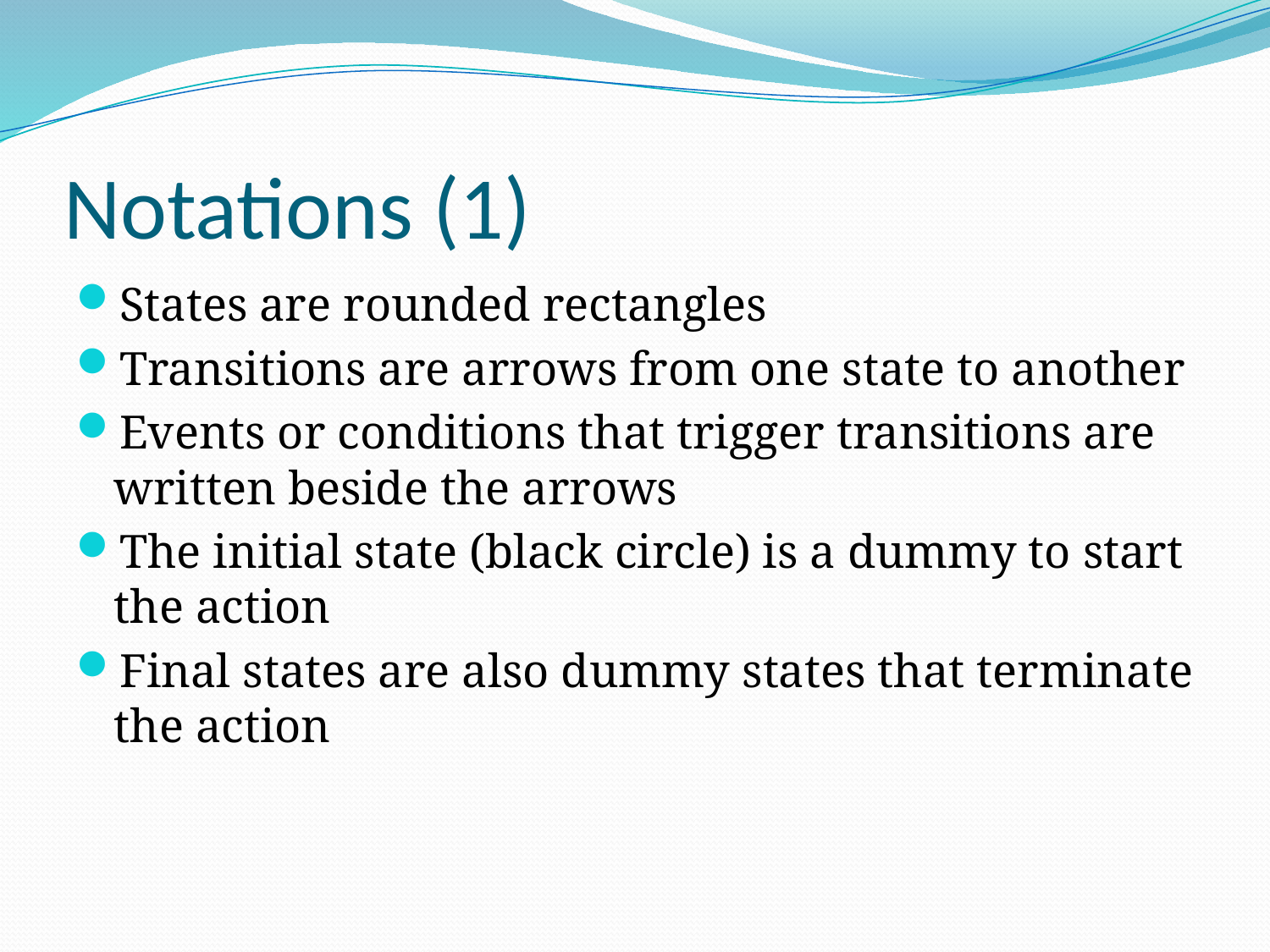

# Notations (1)
States are rounded rectangles
Transitions are arrows from one state to another
Events or conditions that trigger transitions are written beside the arrows
The initial state (black circle) is a dummy to start the action
Final states are also dummy states that terminate the action